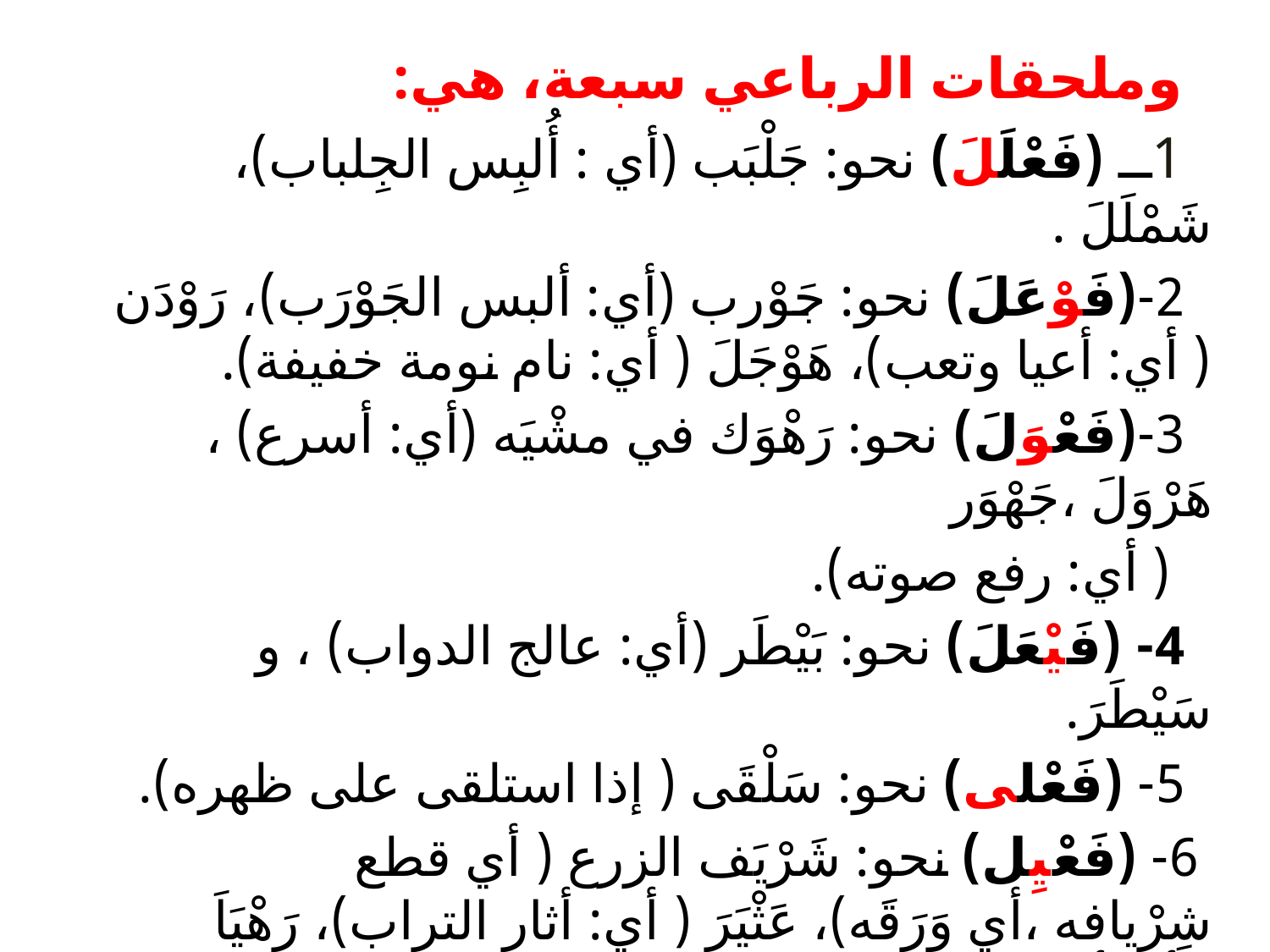

وملحقات الرباعي سبعة، هي:
  1ــ (فَعْلَلَ) نحو: جَلْبَب (أي : أُلبِس الجِلباب)، شَمْلَلَ .
  2-(فَوْعَلَ) نحو: جَوْرب (أي: ألبس الجَوْرَب)، رَوْدَن ( أي: أعيا وتعب)، هَوْجَلَ ( أي: نام نومة خفيفة).
  3-(فَعْوَلَ) نحو: رَهْوَك في مشْيَه (أي: أسرع) ، هَرْوَلَ ،جَهْوَر
   ( أي: رفع صوته).
  4- (فَيْعَلَ) نحو: بَيْطَر (أي: عالج الدواب) ، و سَيْطَرَ.
  5- (فَعْلى) نحو: سَلْقَى ( إذا استلقى على ظهره).
 6- (فَعْيِل) نحو: شَرْيَف الزرع ( أي قطع شِرْيافه ،أي وَرَقَه)، عَثْيَرَ ( أي: أثار التراب)، رَهْيَاَ ( أي:أعيا وتعب).
  7- (فَعْنَلَ) نحو: قَلْنس (أي: أُلبس القلنسوة)